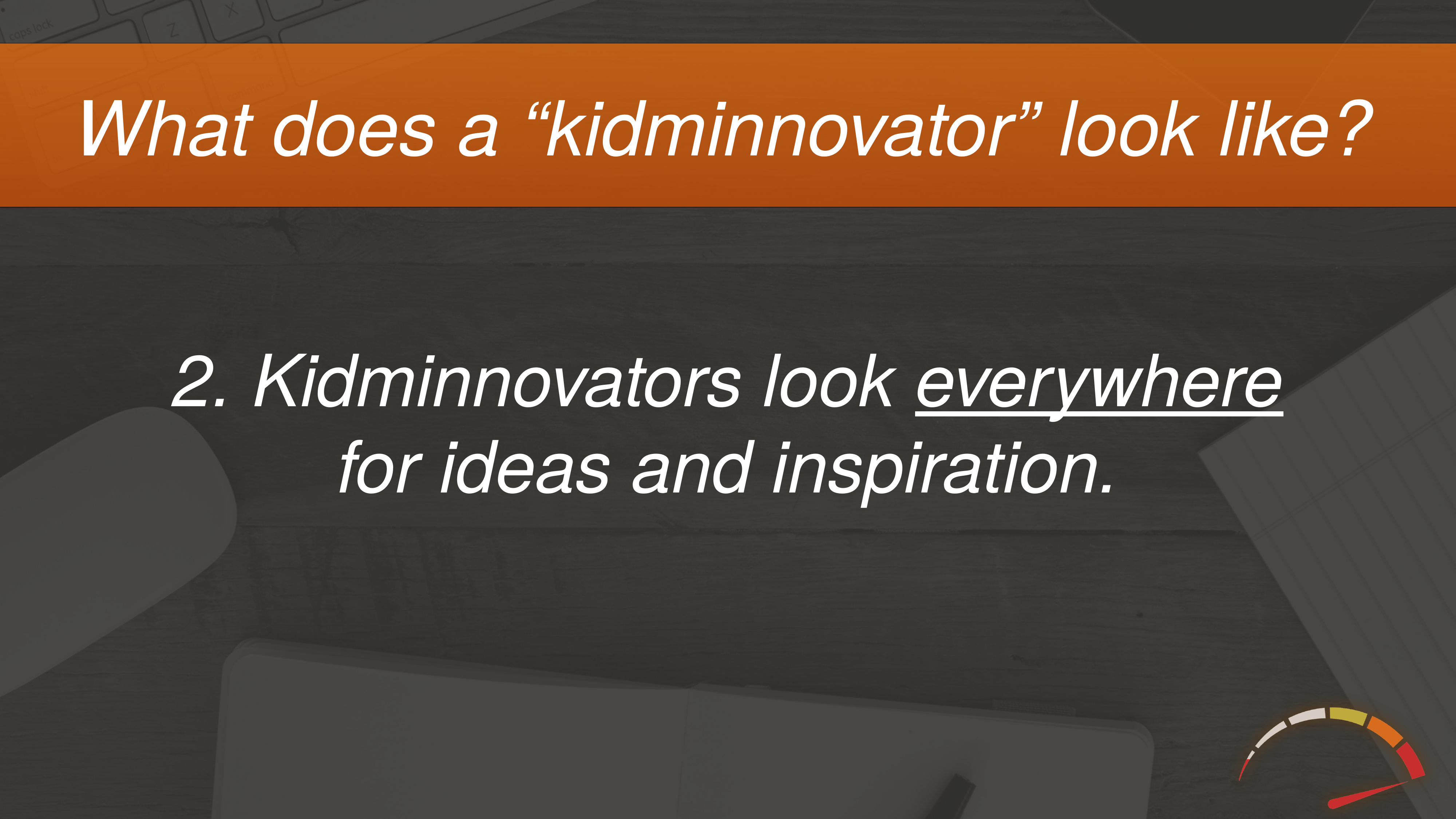

What does a “kidminnovator” look like?
2. Kidminnovators look everywhere
for ideas and inspiration.